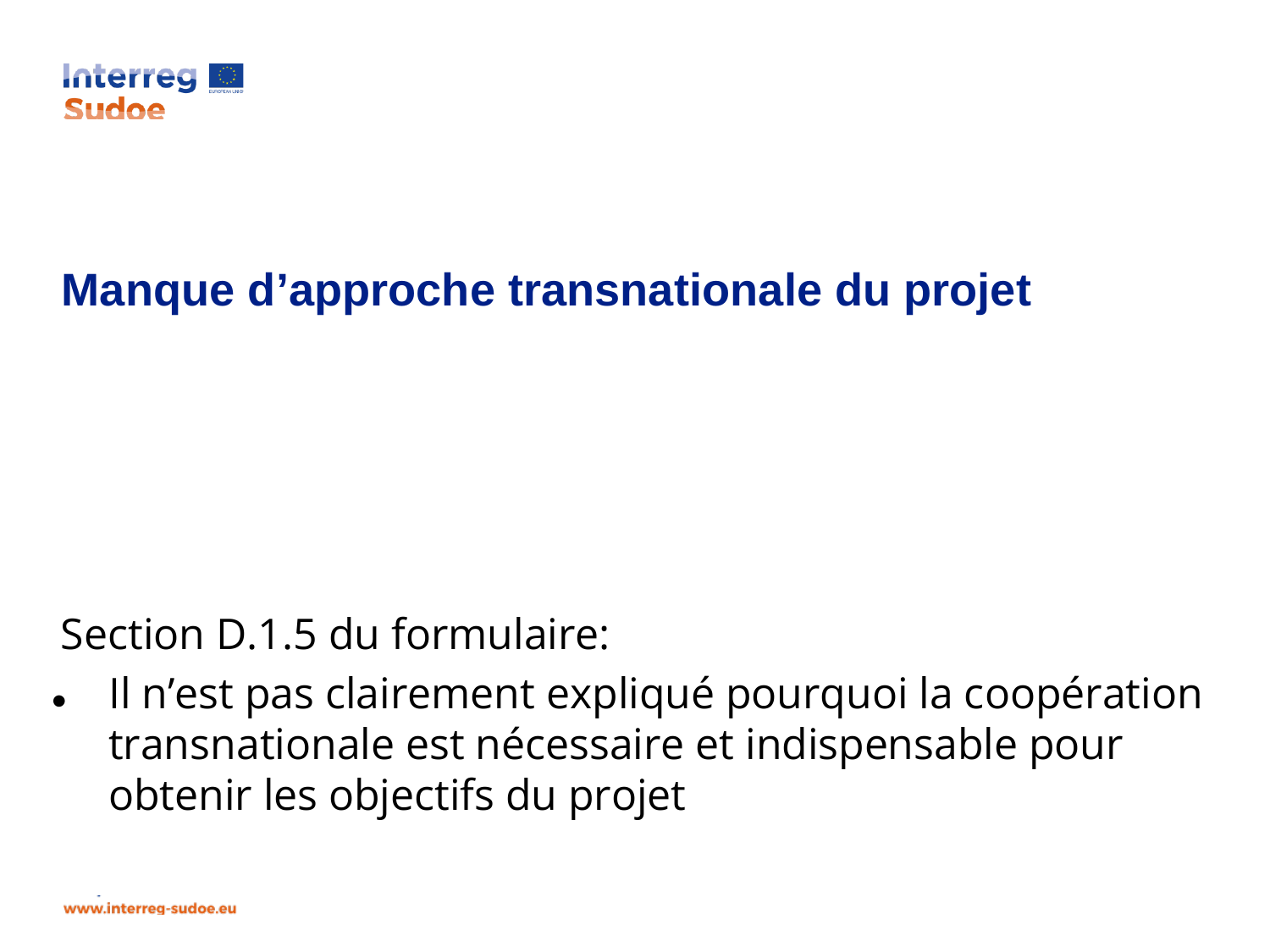

Section D.1.5 du formulaire:
Il n’est pas clairement expliqué pourquoi la coopération transnationale est nécessaire et indispensable pour obtenir les objectifs du projet
# Manque d’approche transnationale du projet